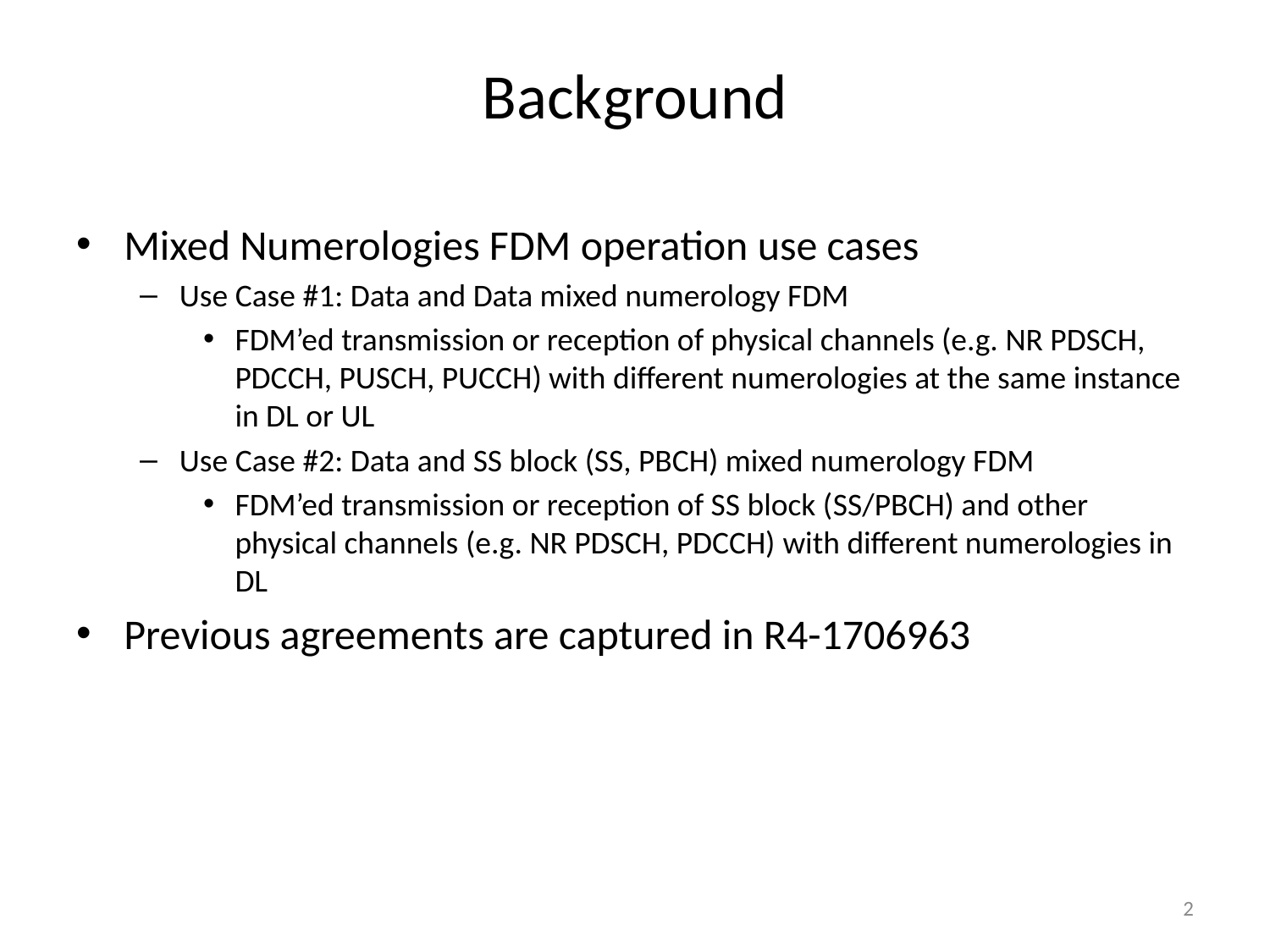

# Background
Mixed Numerologies FDM operation use cases
Use Case #1: Data and Data mixed numerology FDM
FDM’ed transmission or reception of physical channels (e.g. NR PDSCH, PDCCH, PUSCH, PUCCH) with different numerologies at the same instance in DL or UL
Use Case #2: Data and SS block (SS, PBCH) mixed numerology FDM
FDM’ed transmission or reception of SS block (SS/PBCH) and other physical channels (e.g. NR PDSCH, PDCCH) with different numerologies in DL
Previous agreements are captured in R4-1706963

2